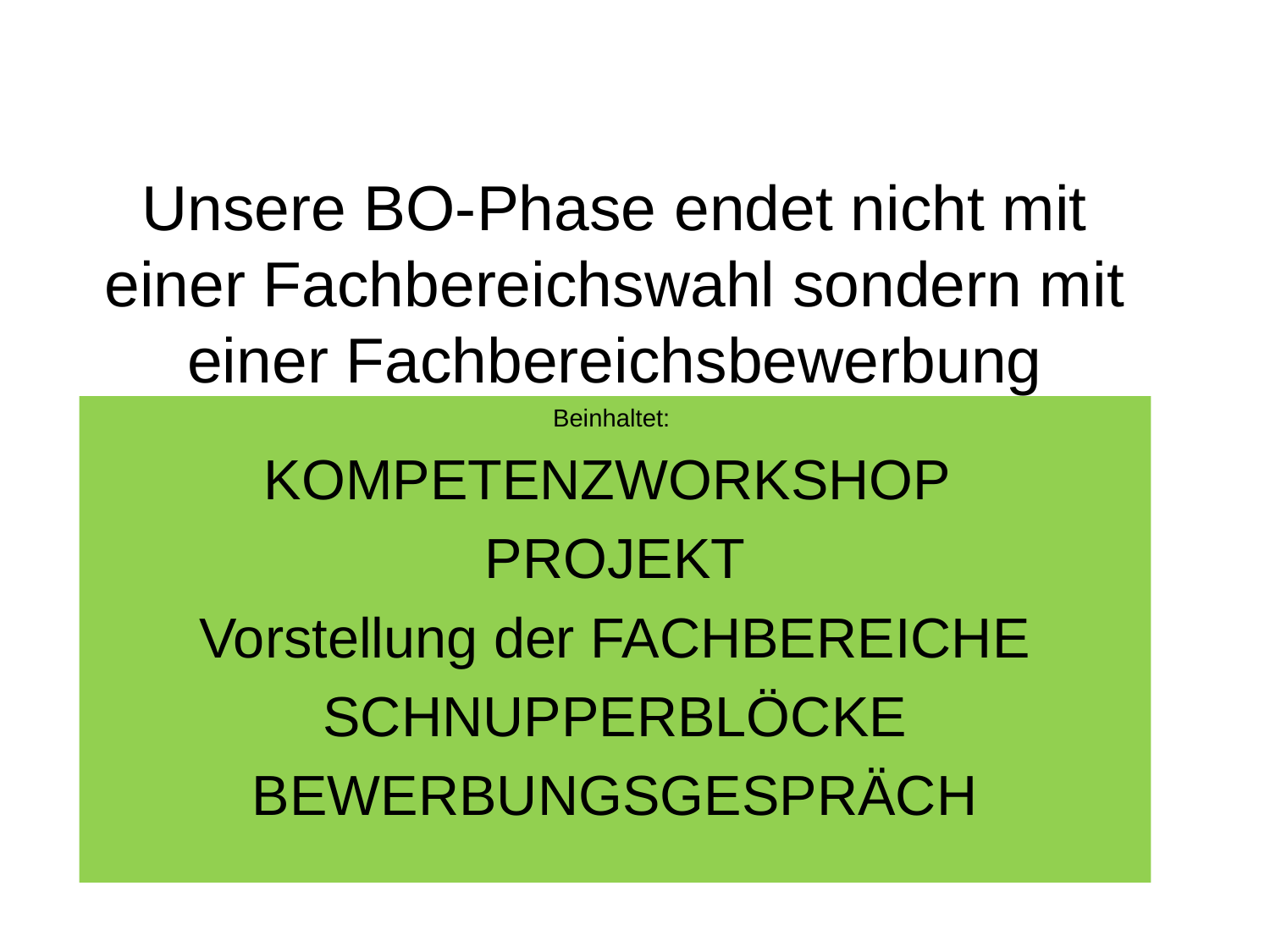

# Unsere BO-Phase endet nicht mit einer Fachbereichswahl sondern mit einer Fachbereichsbewerbung
Beinhaltet:
KOMPETENZWORKSHOP
PROJEKT
Vorstellung der FACHBEREICHE
SCHNUPPERBLÖCKE
BEWERBUNGSGESPRÄCH